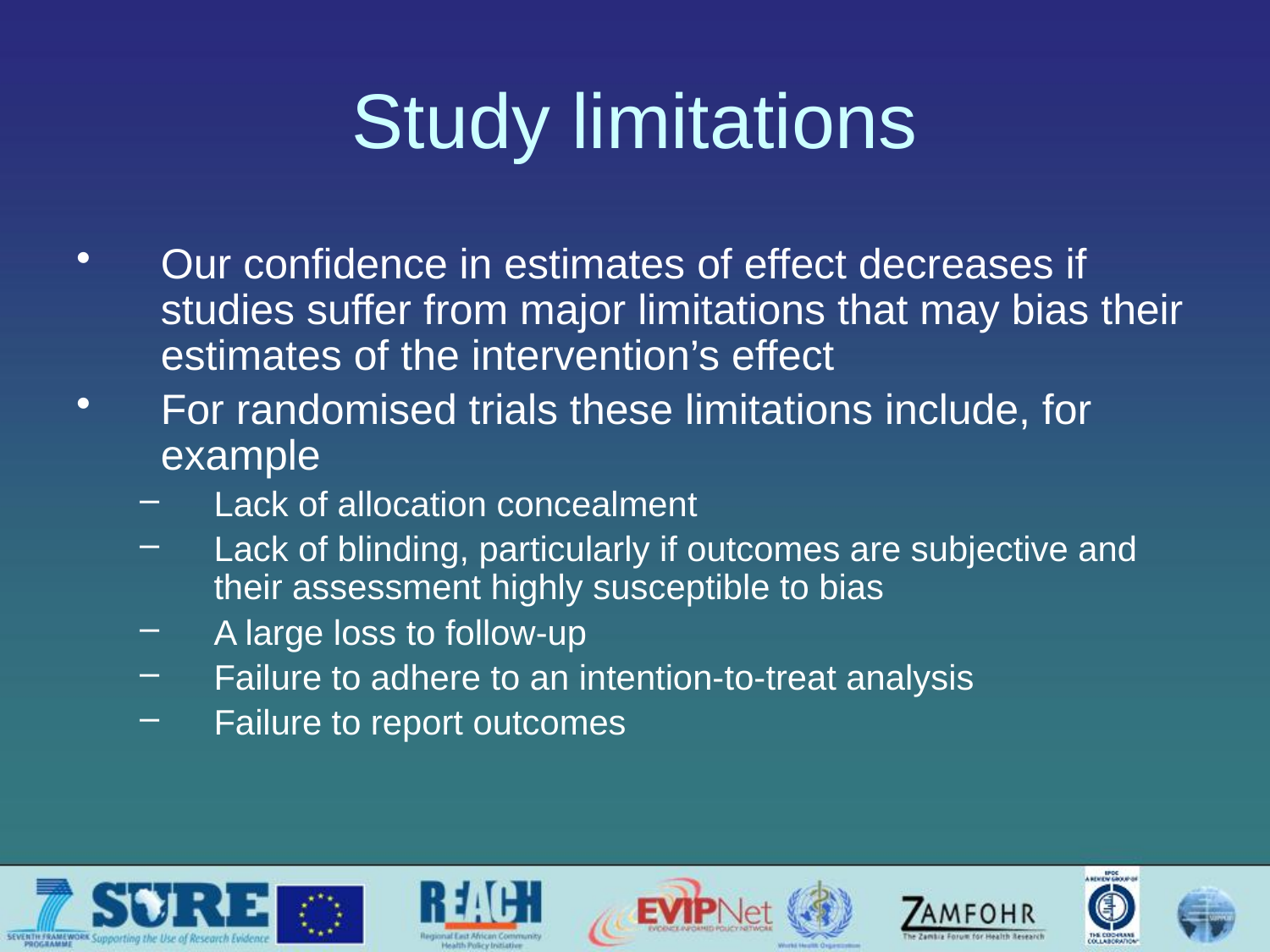

# Study limitations
Our confidence in estimates of effect decreases if studies suffer from major limitations that may bias their estimates of the intervention’s effect
For randomised trials these limitations include, for example
Lack of allocation concealment
Lack of blinding, particularly if outcomes are subjective and their assessment highly susceptible to bias
A large loss to follow-up
Failure to adhere to an intention-­to-treat analysis
Failure to report outcomes